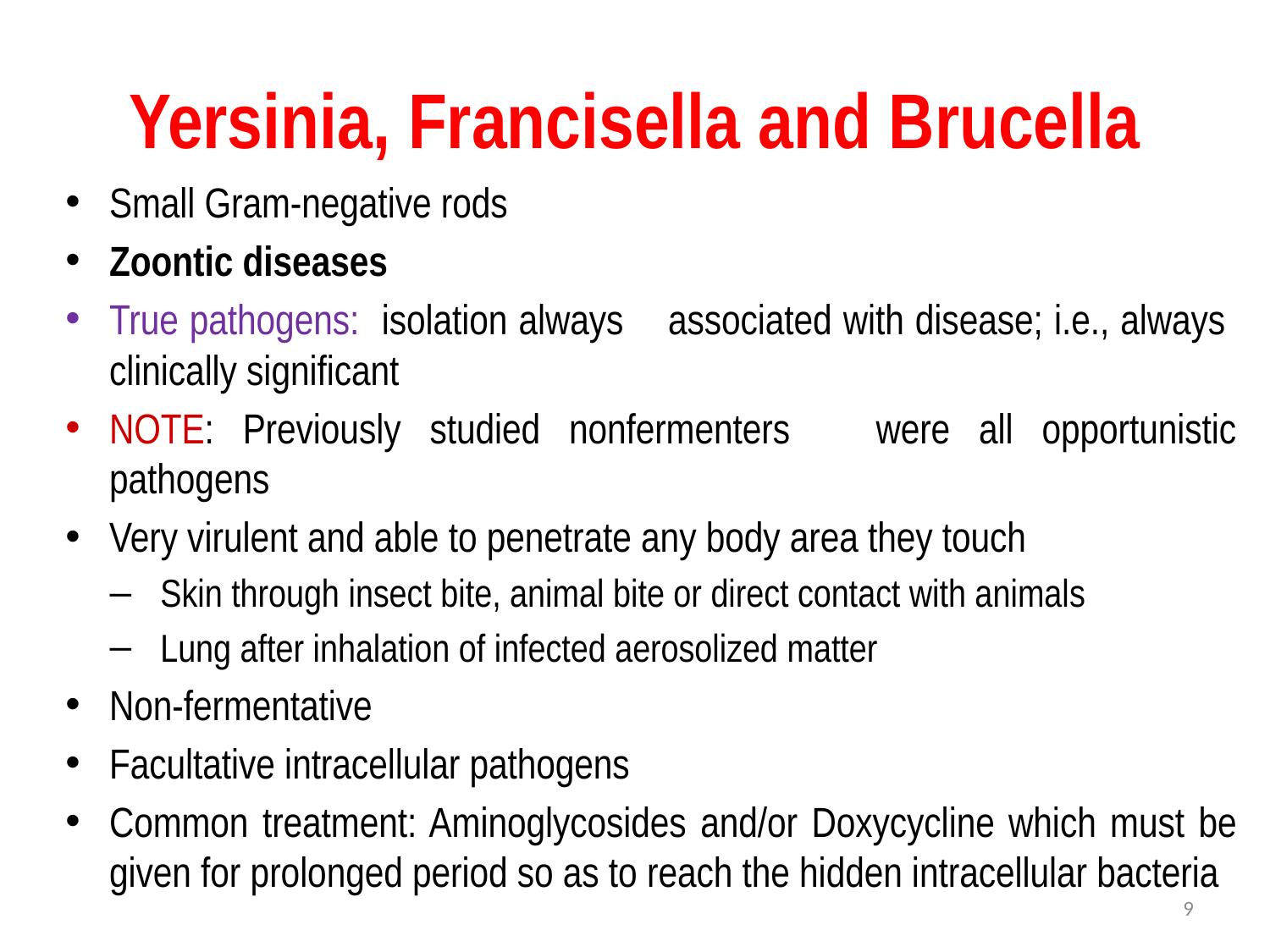

# Yersinia, Francisella and Brucella
Small Gram-negative rods
Zoontic diseases
True pathogens:  isolation always    associated with disease; i.e., always  clinically significant
NOTE: Previously studied nonfermenters   were all opportunistic pathogens
Very virulent and able to penetrate any body area they touch
Skin through insect bite, animal bite or direct contact with animals
Lung after inhalation of infected aerosolized matter
Non-fermentative
Facultative intracellular pathogens
Common treatment: Aminoglycosides and/or Doxycycline which must be given for prolonged period so as to reach the hidden intracellular bacteria

9